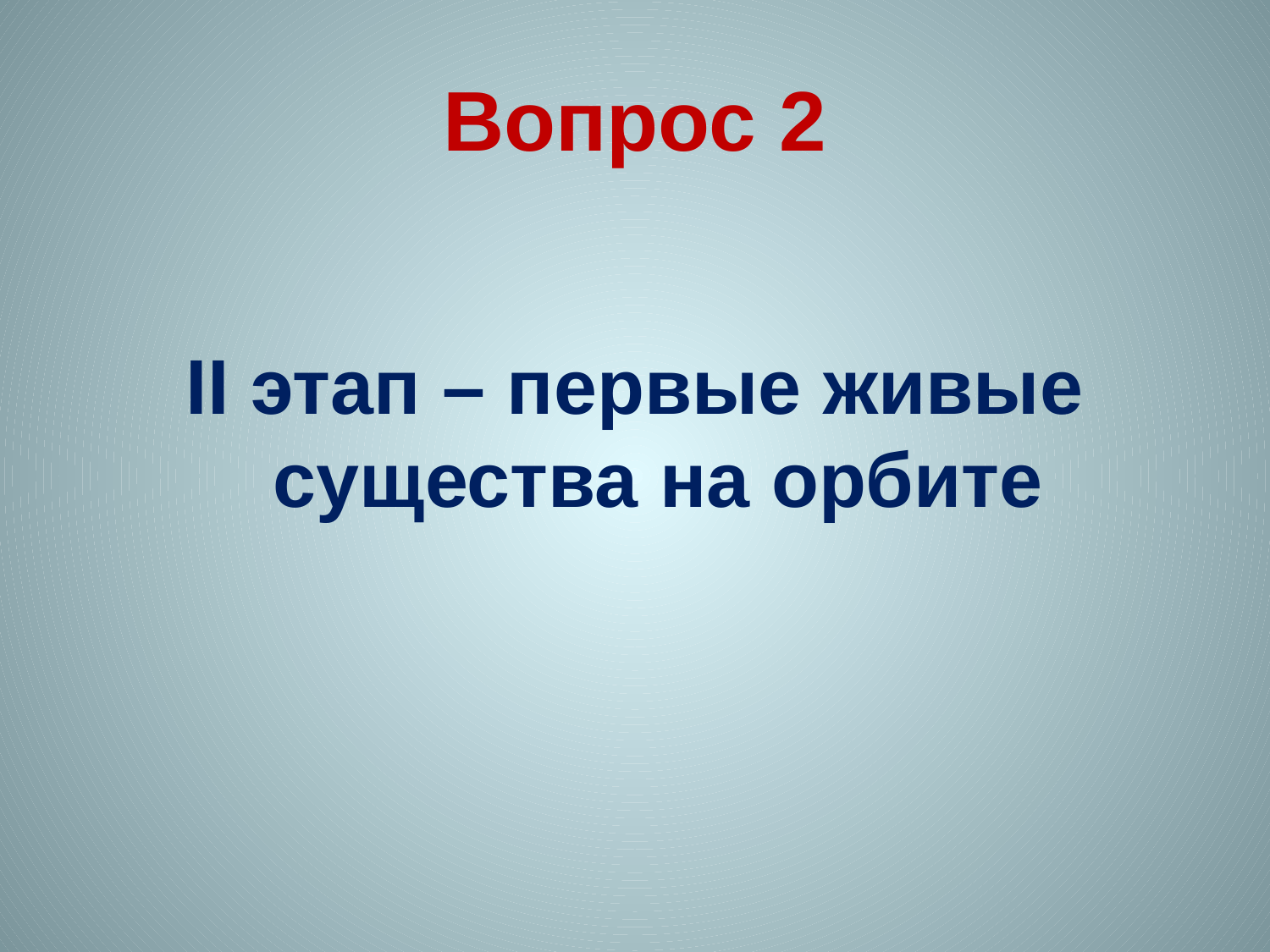

# Вопрос 2

II этап – первые живые существа на орбите